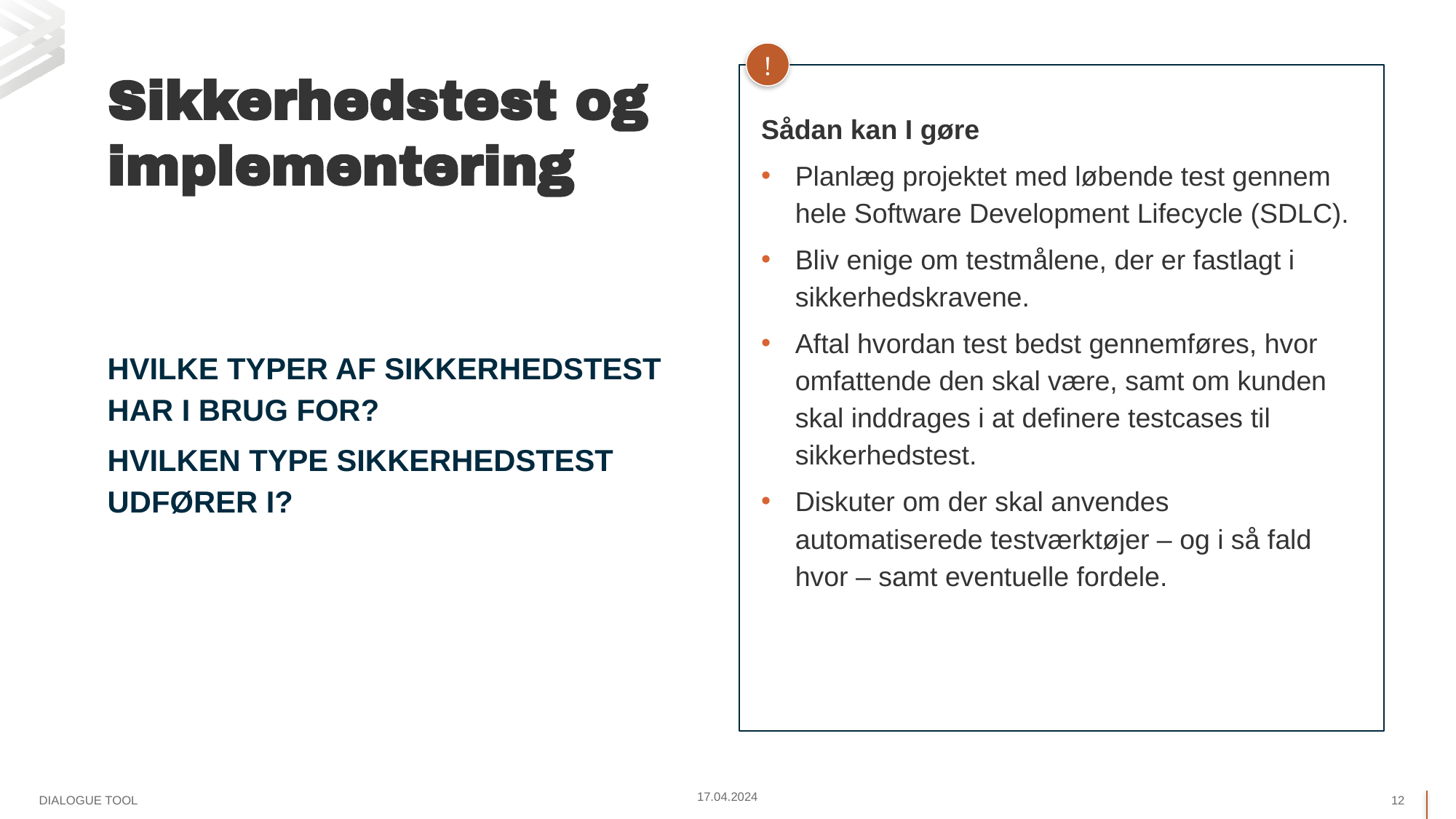

!
# Sikkerhedstest og implementering
Sådan kan I gøre
Planlæg projektet med løbende test gennem hele Software Development Lifecycle (SDLC).
Bliv enige om testmålene, der er fastlagt i sikkerhedskravene.
Aftal hvordan test bedst gennemføres, hvor omfattende den skal være, samt om kunden skal inddrages i at definere testcases til sikkerhedstest.
Diskuter om der skal anvendes automatiserede testværktøjer – og i så fald hvor – samt eventuelle fordele.
Hvilke typer af sikkerhedstest har I brug for?
Hvilken type sikkerhedstest udfører I?
17.04.2024
12
DIALOGUE TOOL